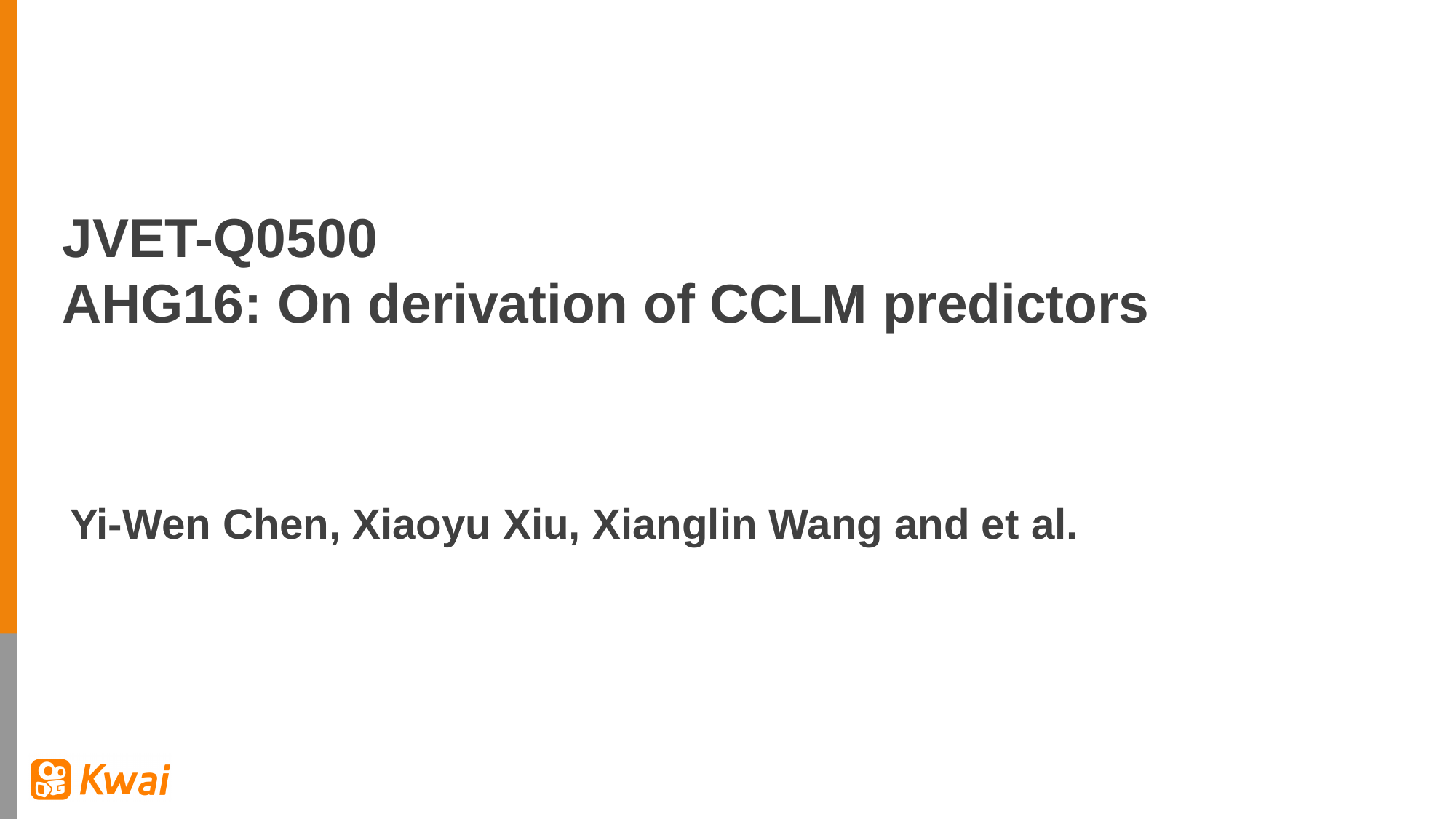

JVET-Q0500
AHG16: On derivation of CCLM predictors
Yi-Wen Chen, Xiaoyu Xiu, Xianglin Wang and et al.